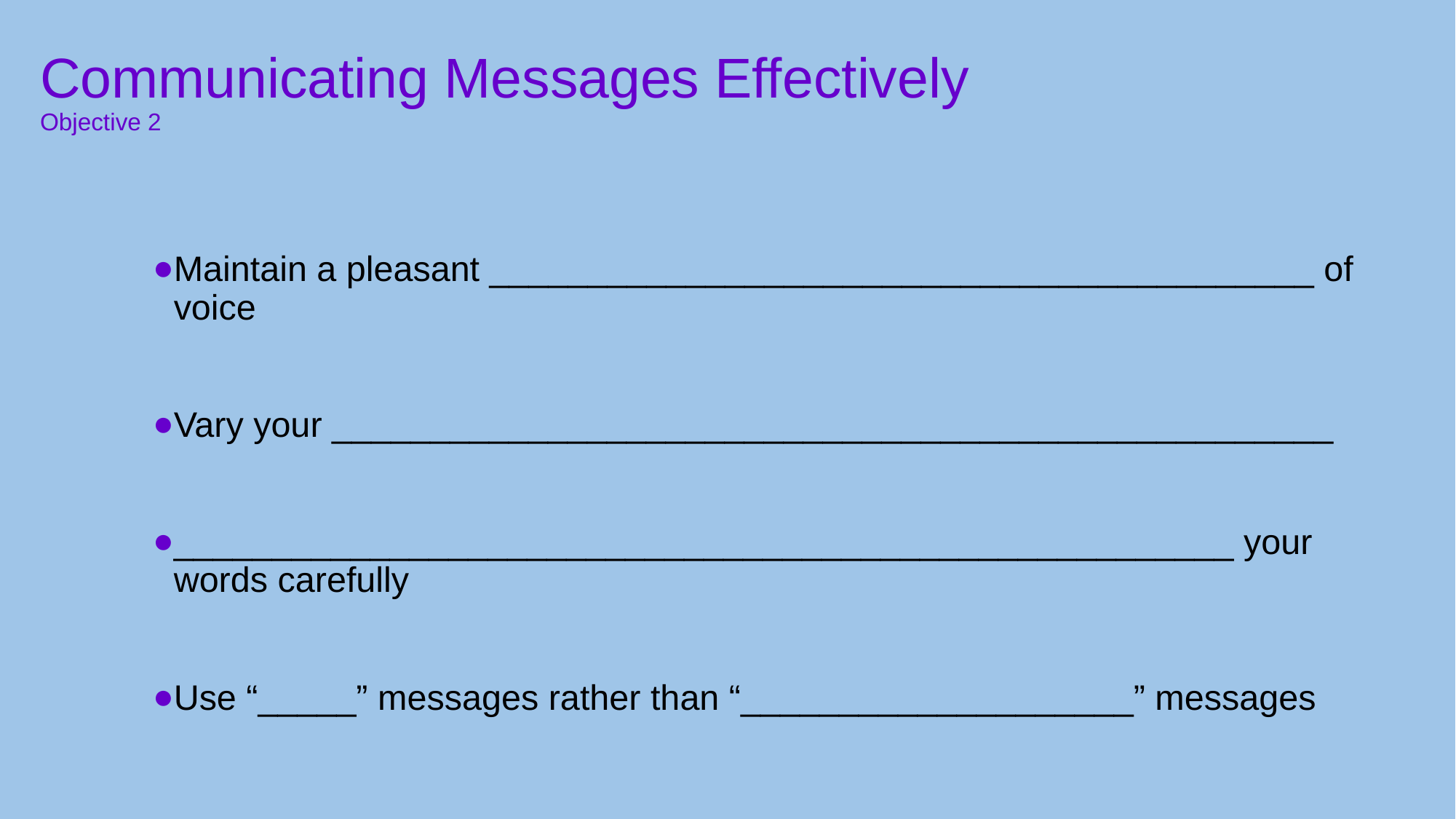

# Communicating Messages Effectively Objective 2
Maintain a pleasant __________________________________________ of voice

Vary your ___________________________________________________

______________________________________________________ your words carefully

Use “_____” messages rather than “____________________” messages